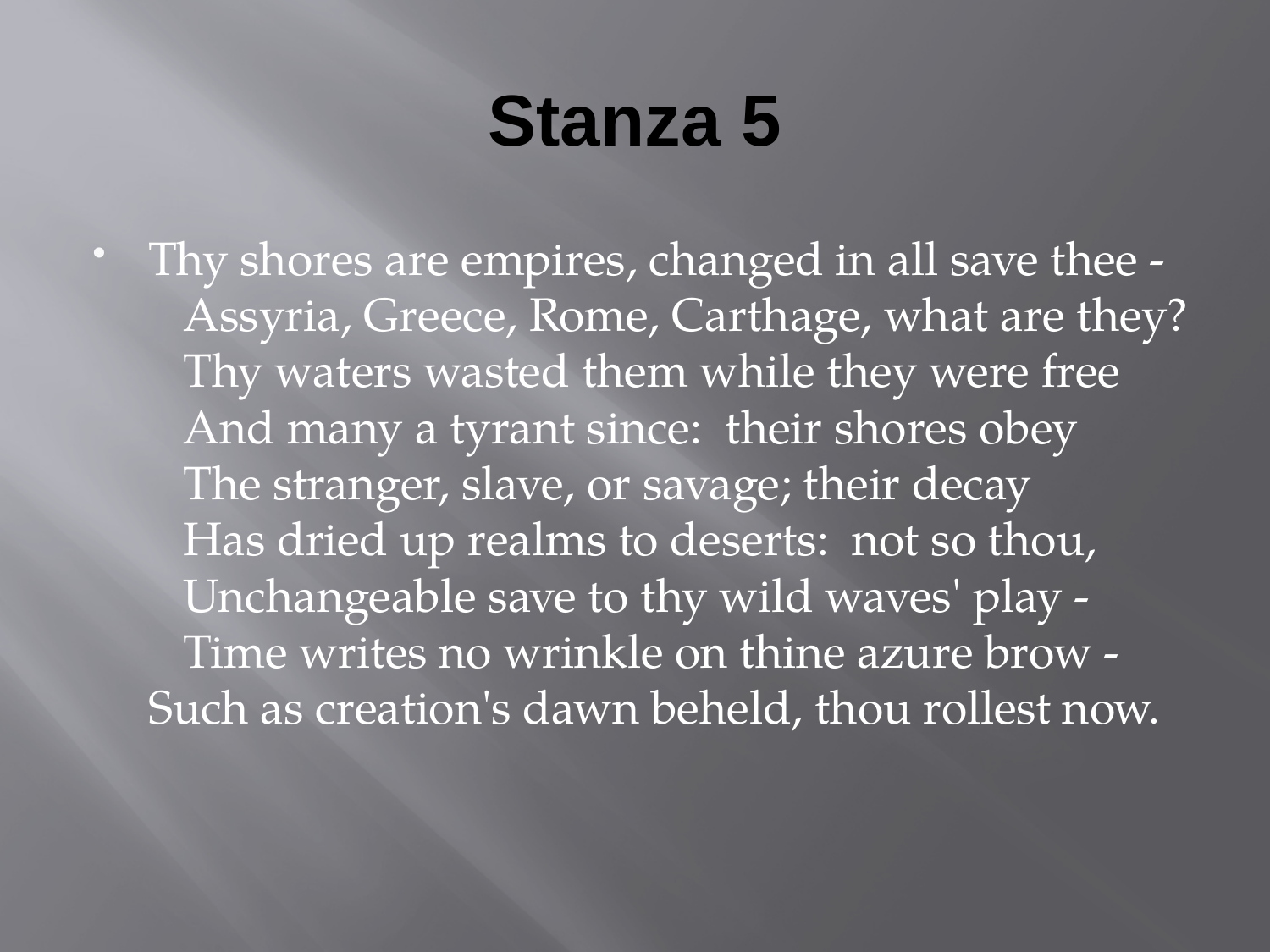

# Stanza 5
Thy shores are empires, changed in all save thee -
   Assyria, Greece, Rome, Carthage, what are they?
   Thy waters wasted them while they were free
   And many a tyrant since:  their shores obey
   The stranger, slave, or savage; their decay
   Has dried up realms to deserts:  not so thou,
   Unchangeable save to thy wild waves' play -
   Time writes no wrinkle on thine azure brow -
Such as creation's dawn beheld, thou rollest now.